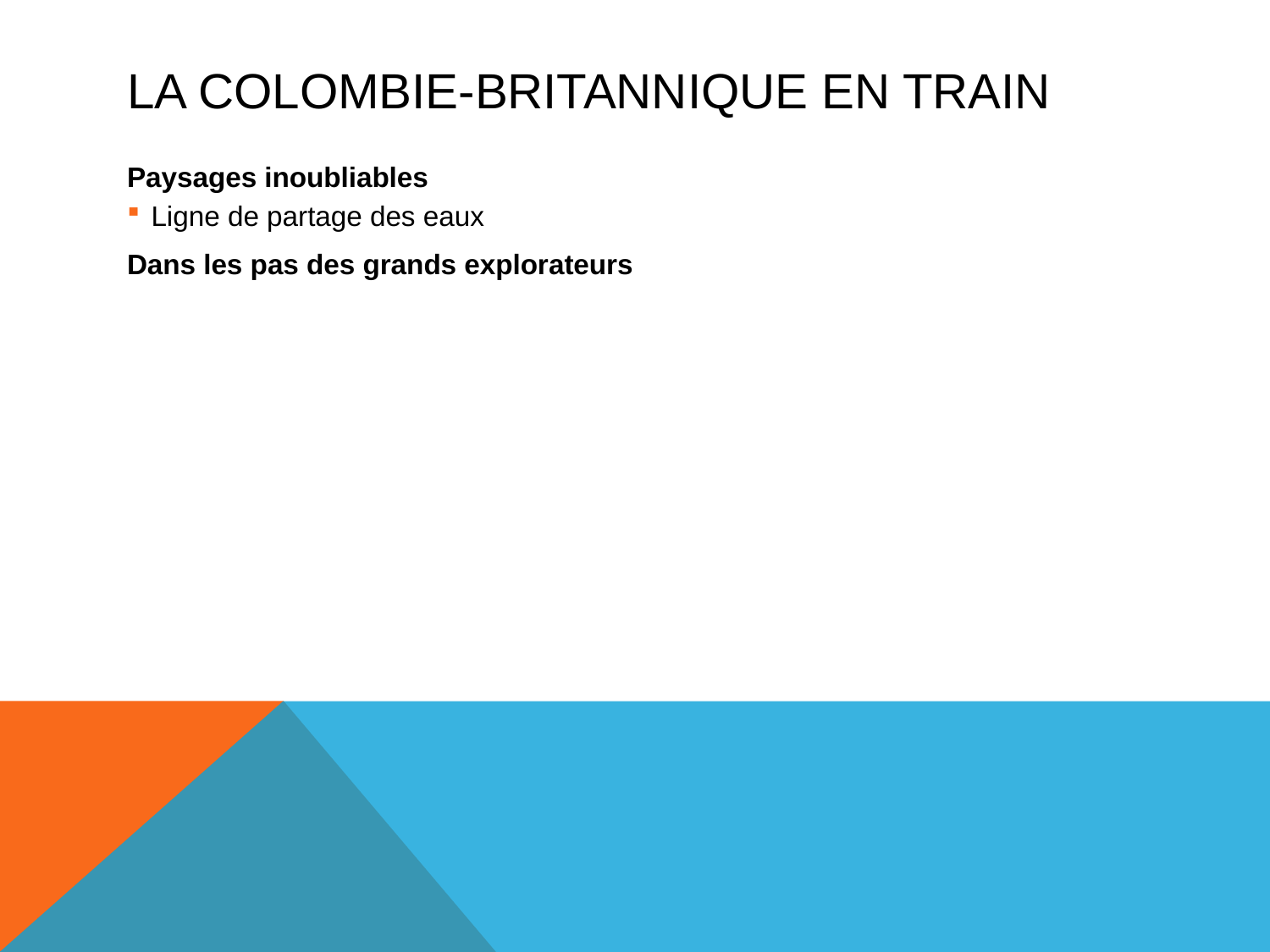

# LA COLOMBIE-BRITANNIQUE EN TRAIN
Paysages inoubliables
Ligne de partage des eaux
Dans les pas des grands explorateurs